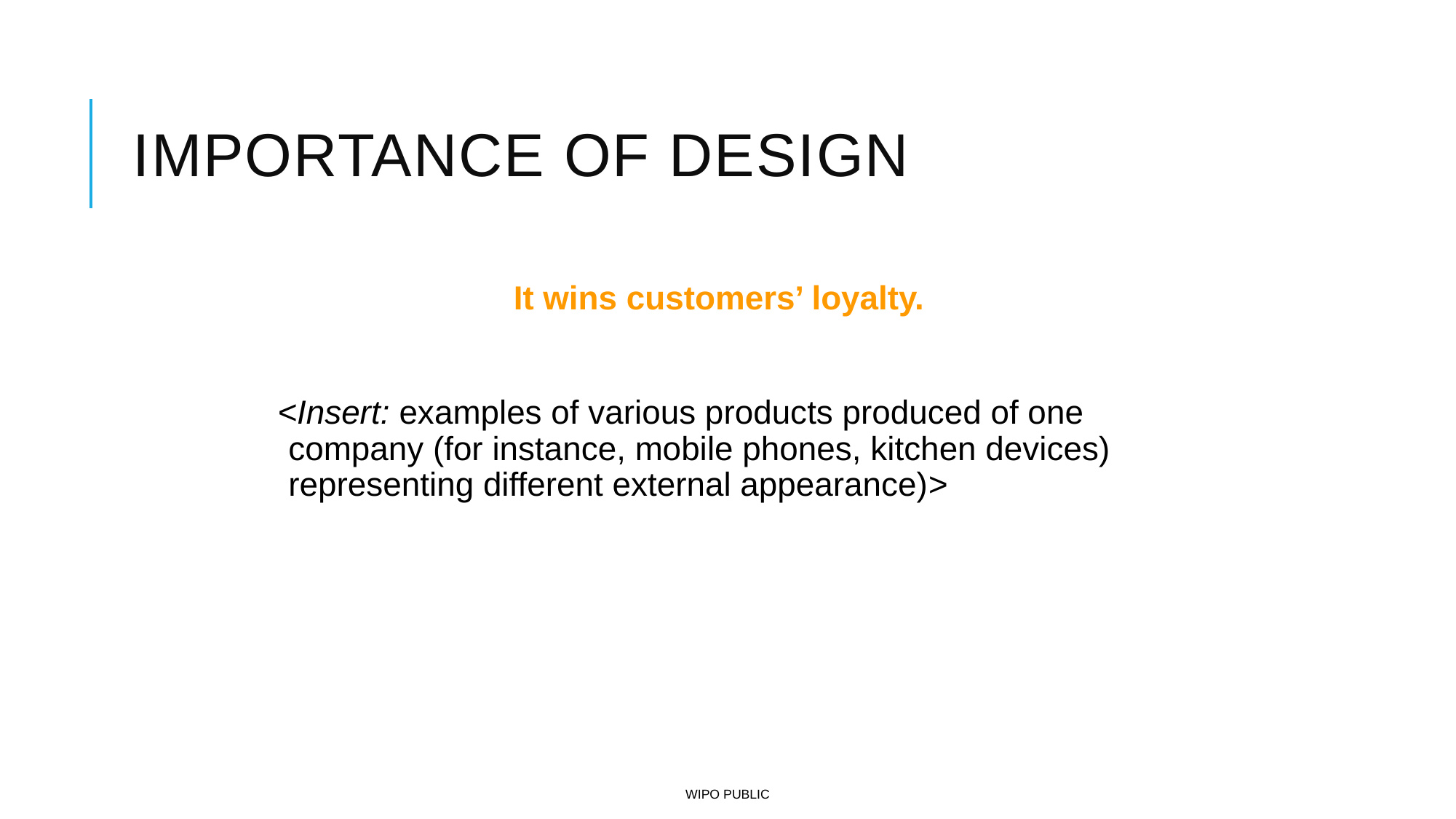

# Importance of design
It wins customers’ loyalty.

<Insert: examples of various products produced of one company (for instance, mobile phones, kitchen devices) representing different external appearance)>